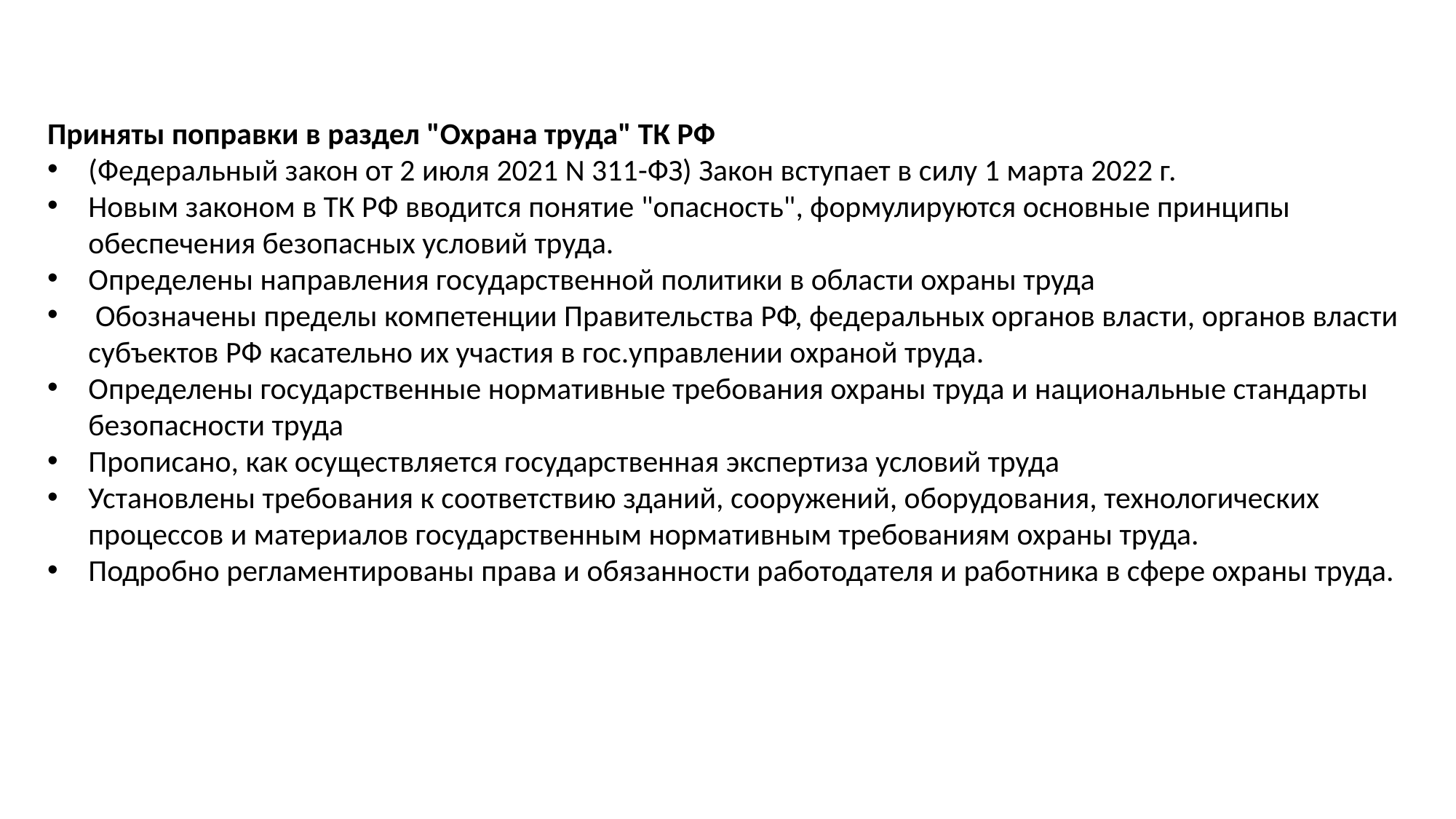

Приняты поправки в раздел "Охрана труда" ТК РФ
(Федеральный закон от 2 июля 2021 N 311-ФЗ) Закон вступает в силу 1 марта 2022 г.
Новым законом в ТК РФ вводится понятие "опасность", формулируются основные принципы обеспечения безопасных условий труда.
Определены направления государственной политики в области охраны труда
 Обозначены пределы компетенции Правительства РФ, федеральных органов власти, органов власти субъектов РФ касательно их участия в гос.управлении охраной труда.
Определены государственные нормативные требования охраны труда и национальные стандарты безопасности труда
Прописано, как осуществляется государственная экспертиза условий труда
Установлены требования к соответствию зданий, сооружений, оборудования, технологических процессов и материалов государственным нормативным требованиям охраны труда.
Подробно регламентированы права и обязанности работодателя и работника в сфере охраны труда.